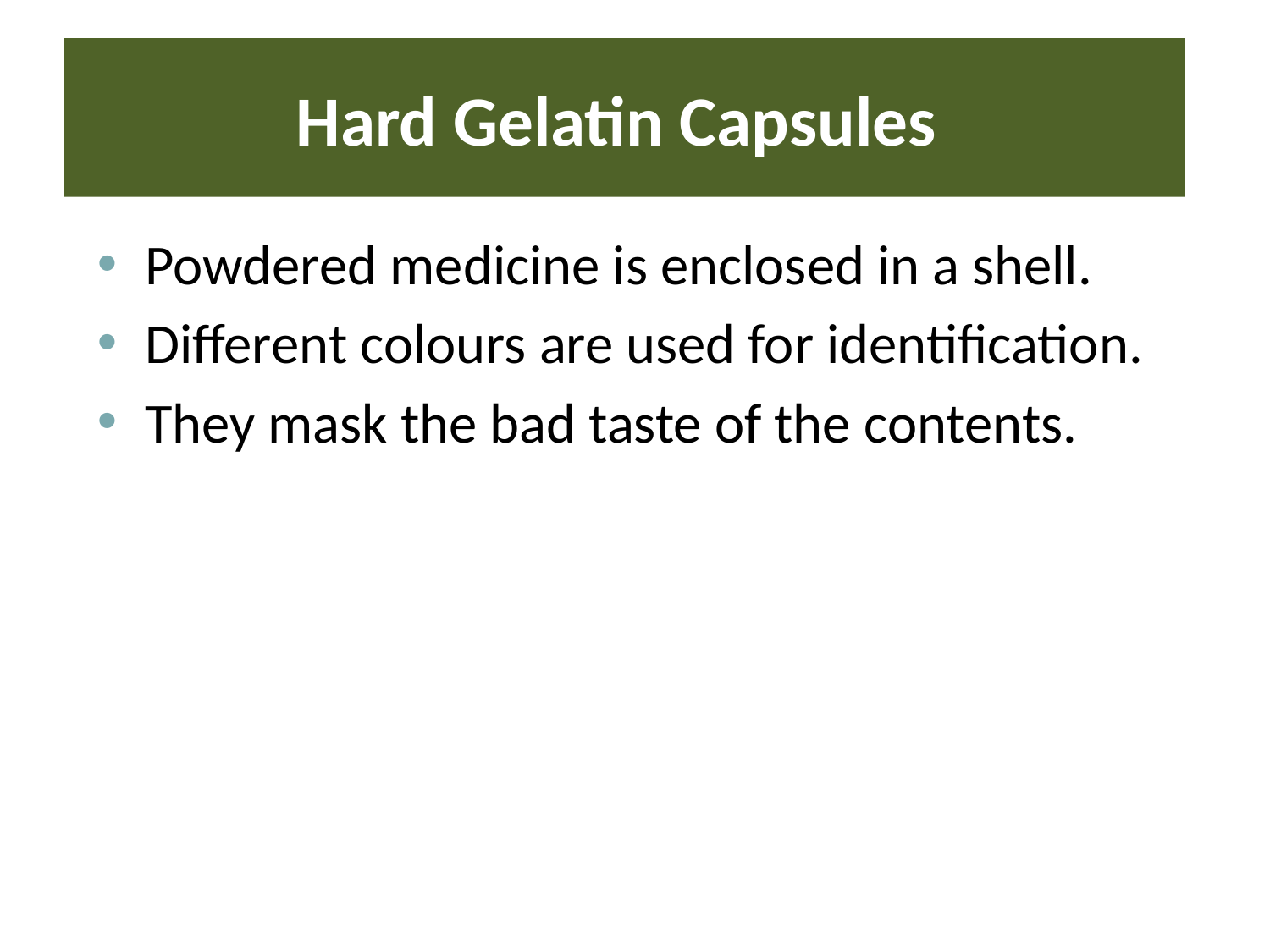

# Hard Gelatin Capsules
Powdered medicine is enclosed in a shell.
Different colours are used for identification.
They mask the bad taste of the contents.